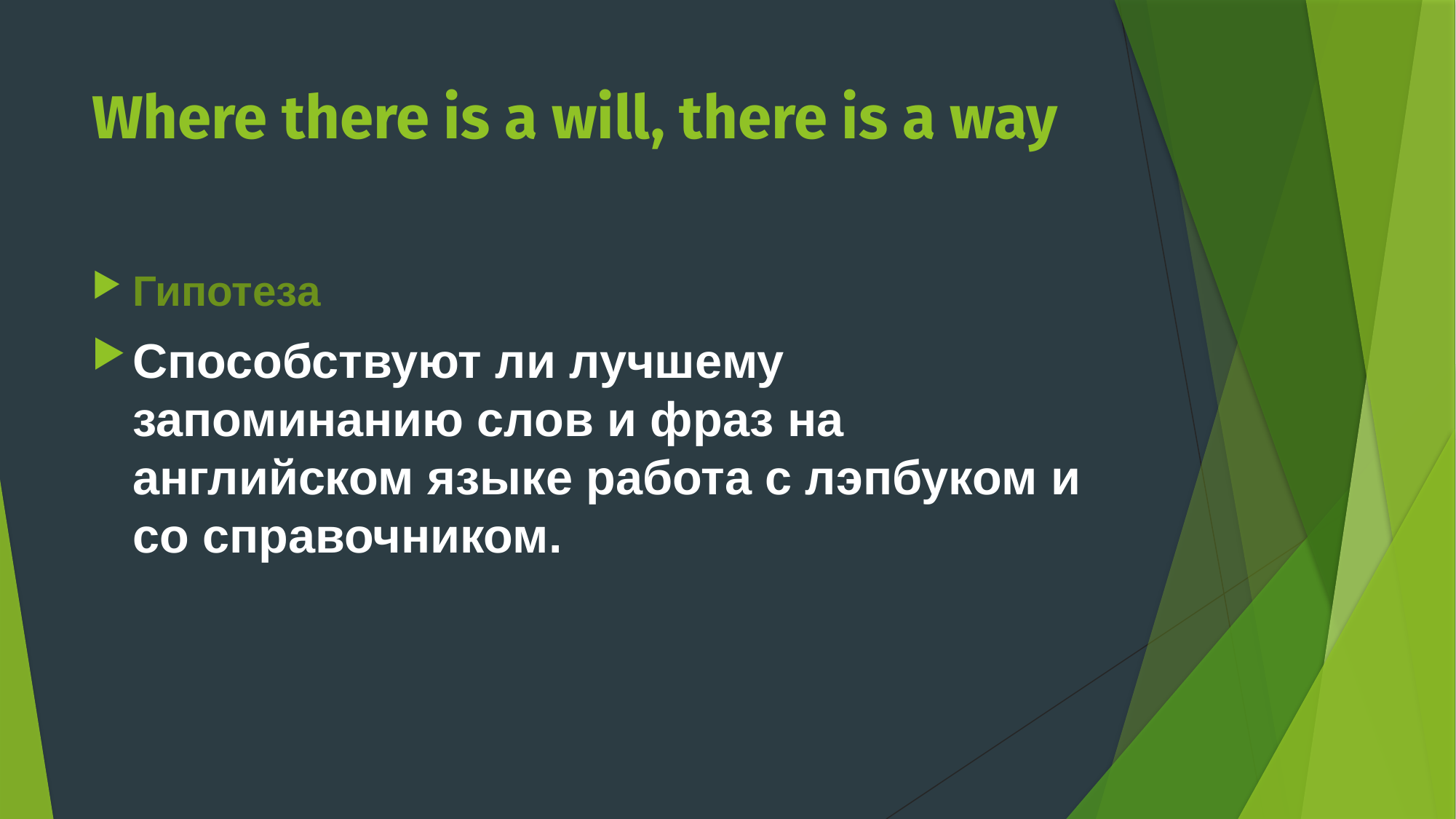

# Where there is a will, there is a way
Гипотеза
Способствуют ли лучшему запоминанию слов и фраз на английском языке работа с лэпбуком и со справочником.